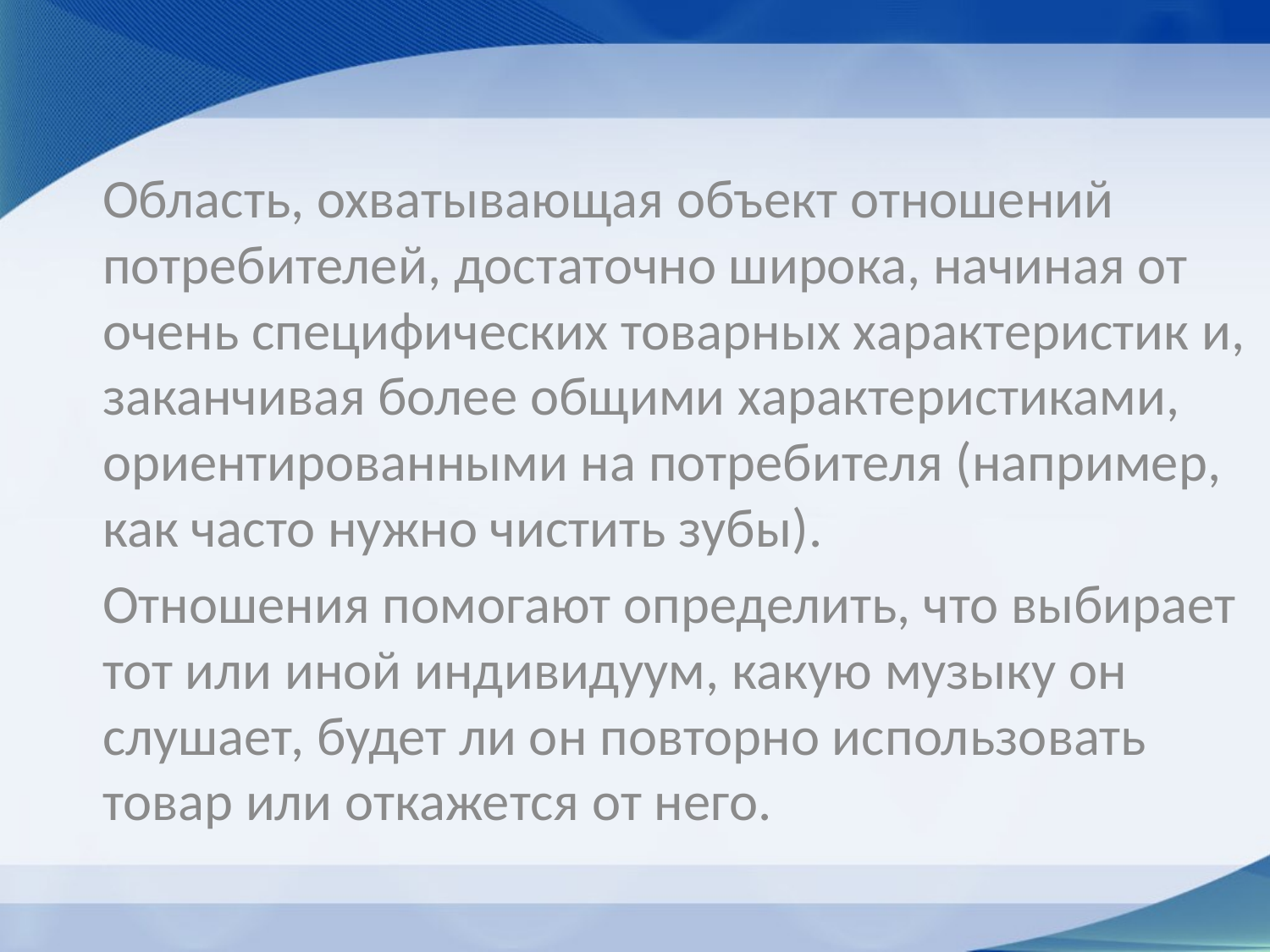

Область, охватывающая объект отношений потребителей, достаточно широка, начиная от очень специфических товарных характеристик и, заканчивая более общими характеристиками, ориентированными на потребителя (например, как часто нужно чистить зубы).
Отношения помогают определить, что выбирает тот или иной индивидуум, какую музыку он слушает, будет ли он повторно использовать товар или откажется от него.